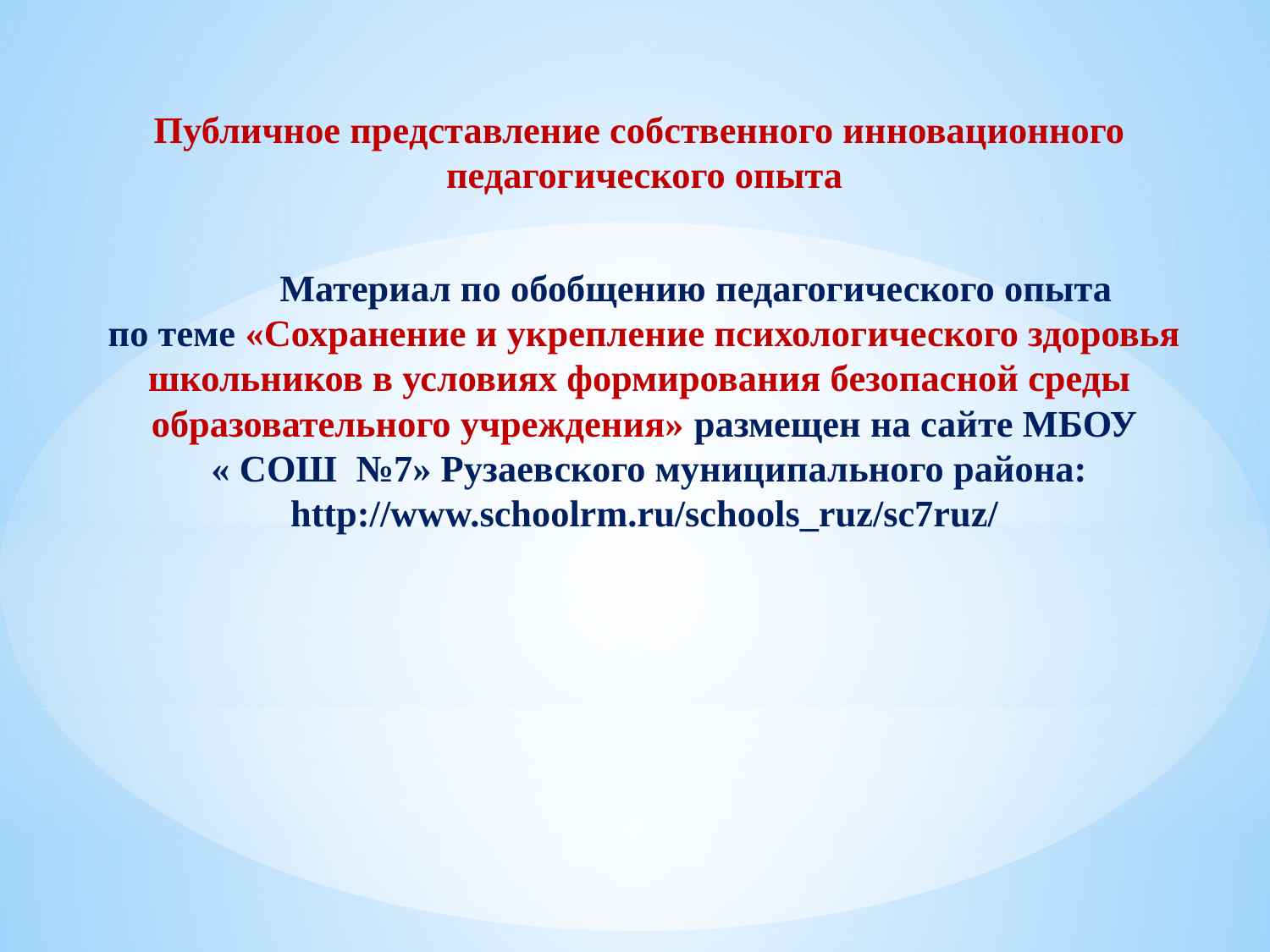

# Публичное представление собственного инновационного педагогического опыта Материал по обобщению педагогического опыта по теме «Сохранение и укрепление психологического здоровья школьников в условиях формирования безопасной среды образовательного учреждения» размещен на сайте МБОУ « СОШ  №7» Рузаевского муниципального района: http://www.schoolrm.ru/schools_ruz/sc7ruz/